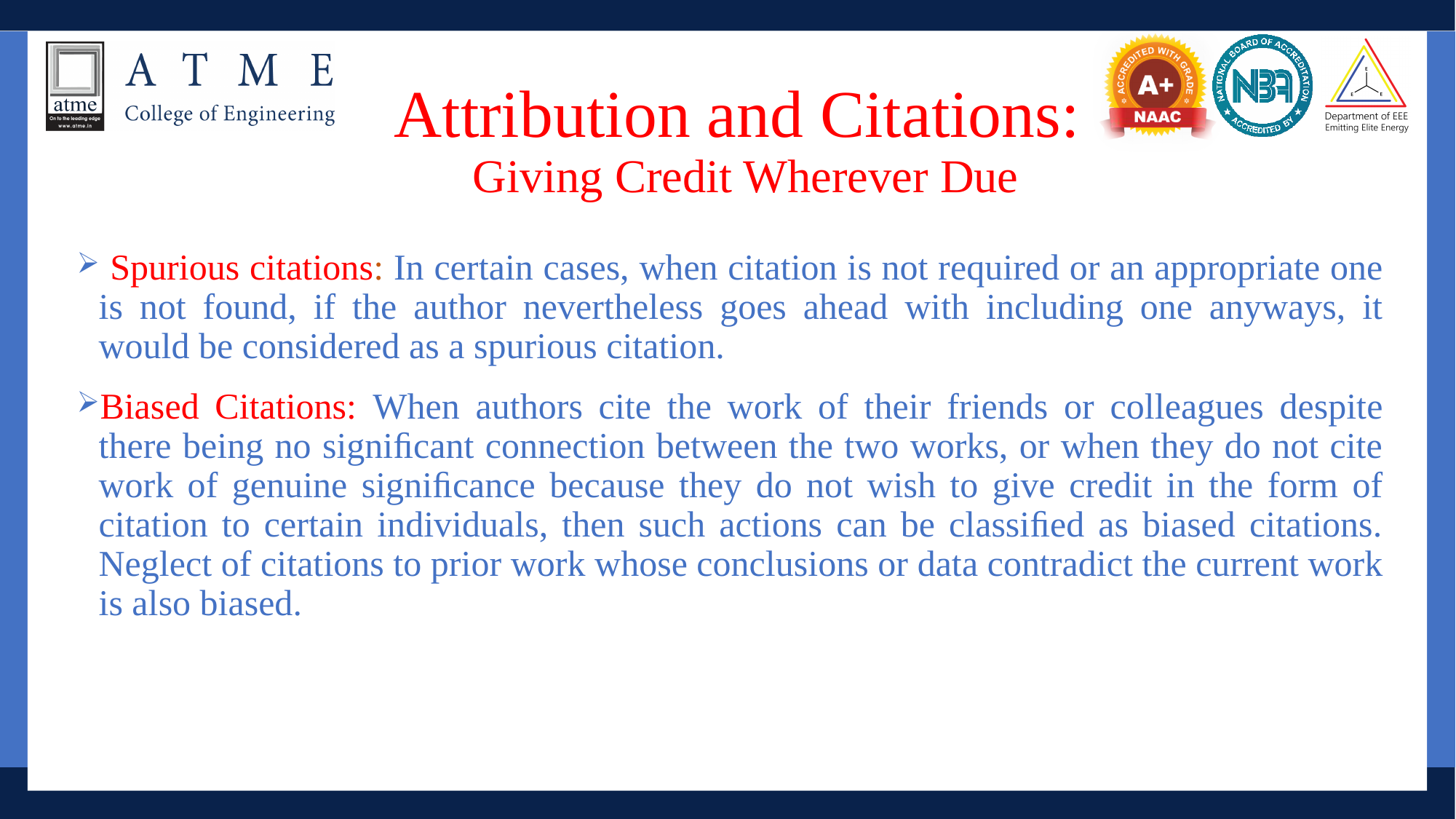

# Attribution and Citations: Giving Credit Wherever Due
 Spurious citations: In certain cases, when citation is not required or an appropriate one is not found, if the author nevertheless goes ahead with including one anyways, it would be considered as a spurious citation.
Biased Citations: When authors cite the work of their friends or colleagues despite there being no signiﬁcant connection between the two works, or when they do not cite work of genuine signiﬁcance because they do not wish to give credit in the form of citation to certain individuals, then such actions can be classiﬁed as biased citations. Neglect of citations to prior work whose conclusions or data contradict the current work is also biased.